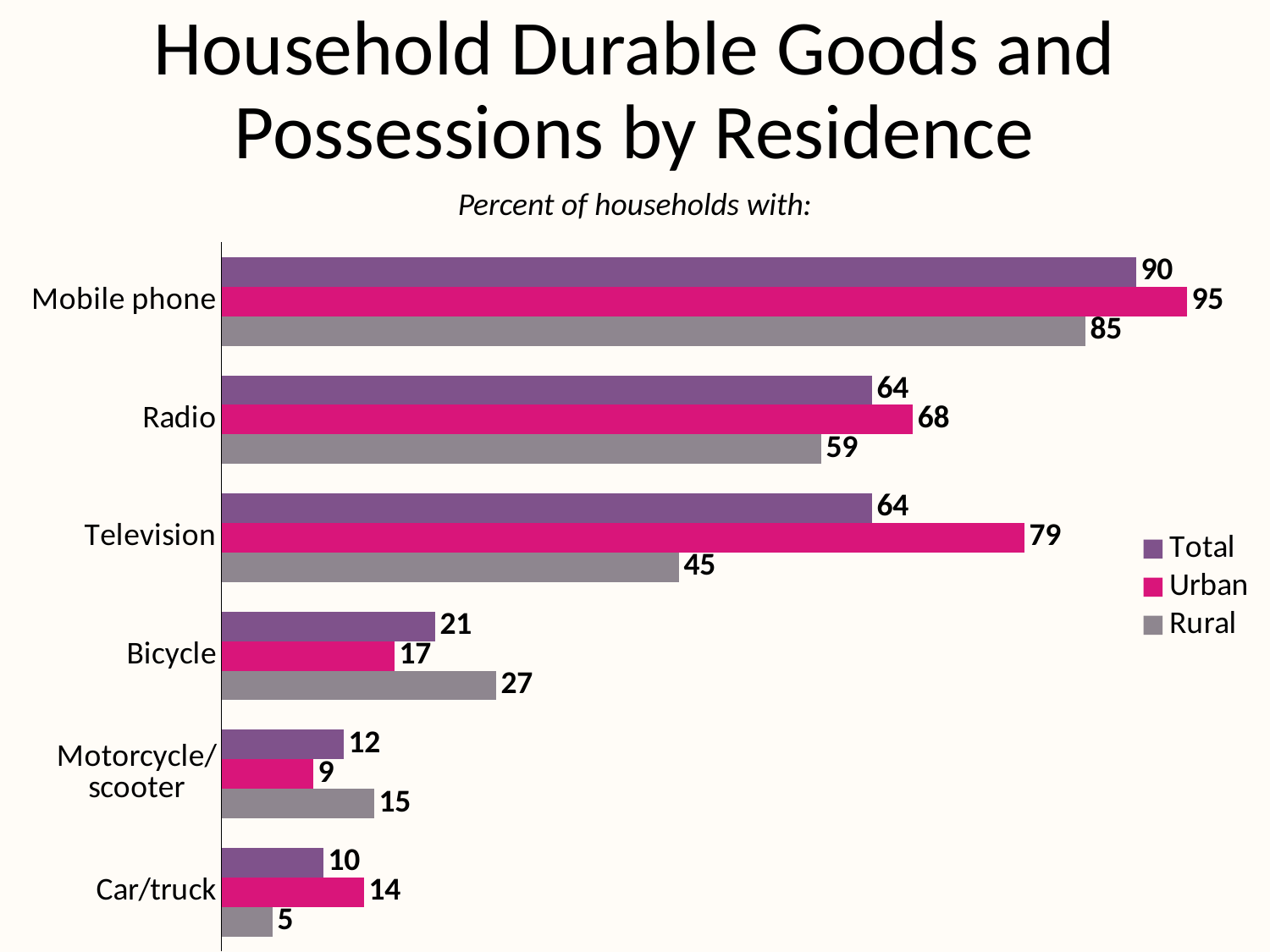

# Household Durable Goods and Possessions by Residence
Percent of households with:

### Chart

| Category | Rural | Urban | Total |
|---|---|---|---|
| Car/truck | 5.0 | 14.0 | 10.0 |
| Motorcycle/ scooter | 15.0 | 9.0 | 12.0 |
| Bicycle | 27.0 | 17.0 | 21.0 |
| Television | 45.0 | 79.0 | 64.0 |
| Radio | 59.0 | 68.0 | 64.0 |
| Mobile phone | 85.0 | 95.0 | 90.0 |